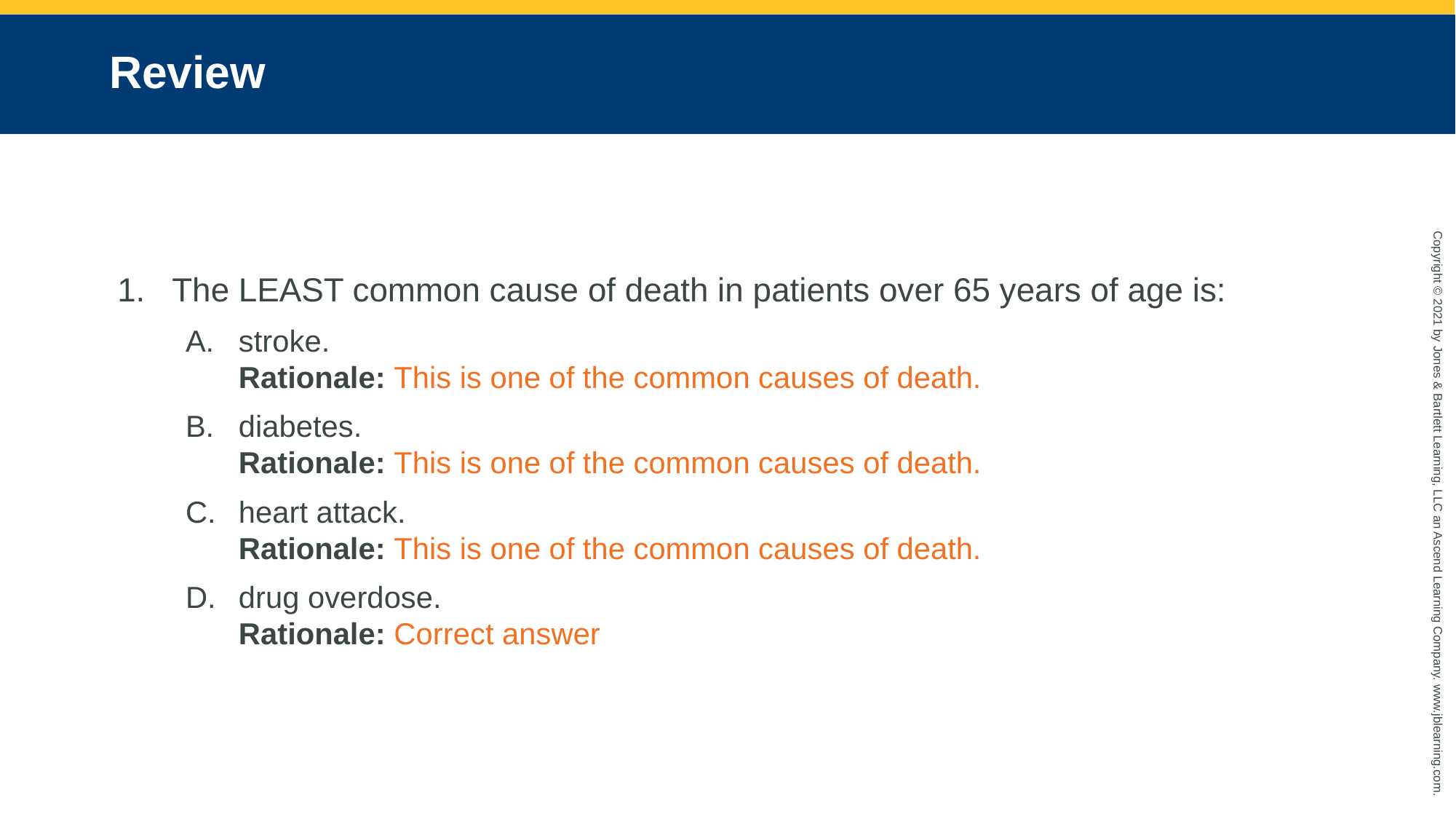

# Review
The LEAST common cause of death in patients over 65 years of age is:
stroke.
Rationale: This is one of the common causes of death.
diabetes.
Rationale: This is one of the common causes of death.
heart attack.
Rationale: This is one of the common causes of death.
drug overdose.
Rationale: Correct answer